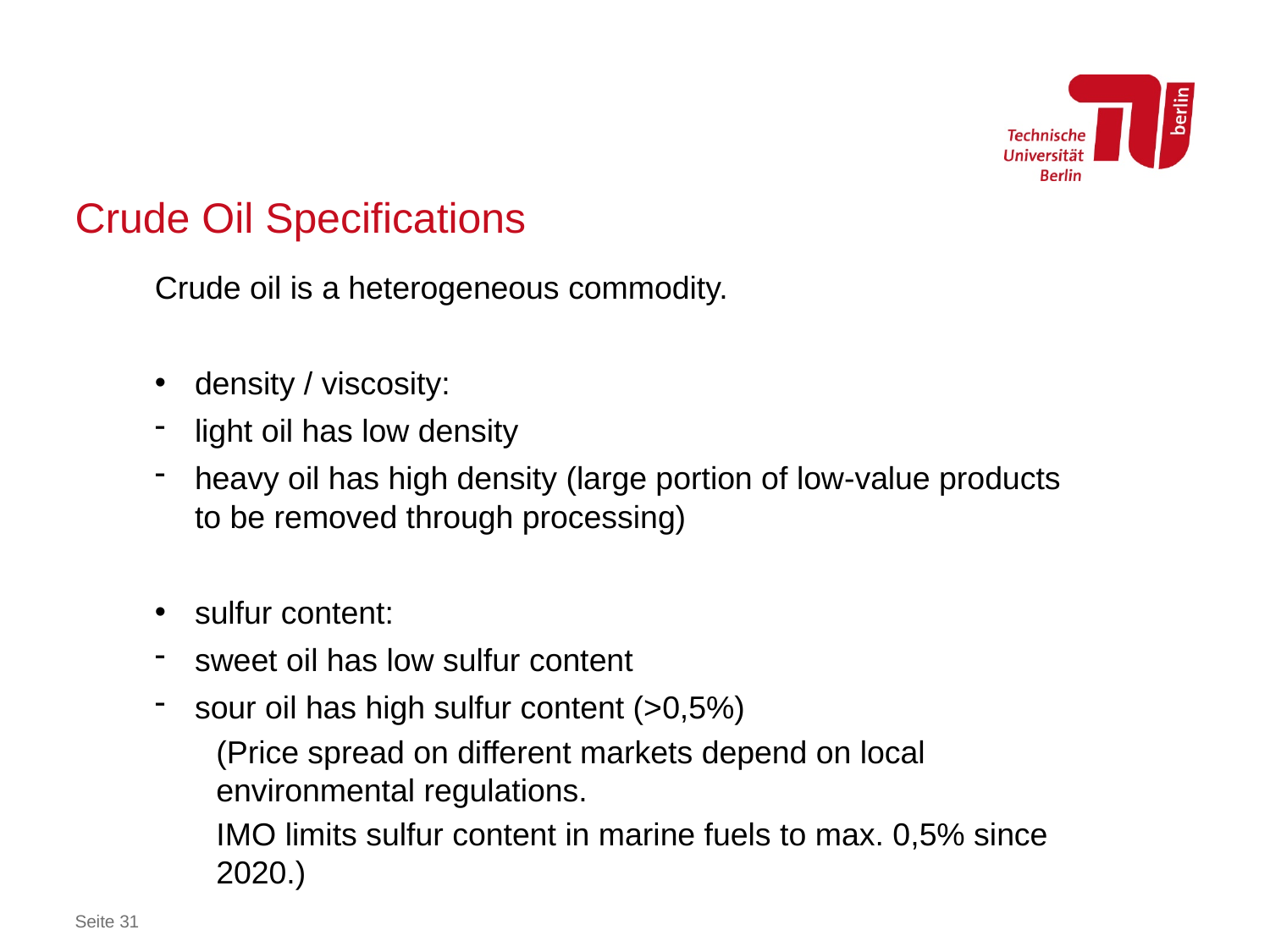

# Crude Oil Specifications
Crude oil is a heterogeneous commodity.

density / viscosity:
light oil has low density
heavy oil has high density (large portion of low-value products to be removed through processing)

sulfur content:
sweet oil has low sulfur content
sour oil has high sulfur content (>0,5%)
(Price spread on different markets depend on local environmental regulations.
IMO limits sulfur content in marine fuels to max. 0,5% since 2020.)

Seite 31